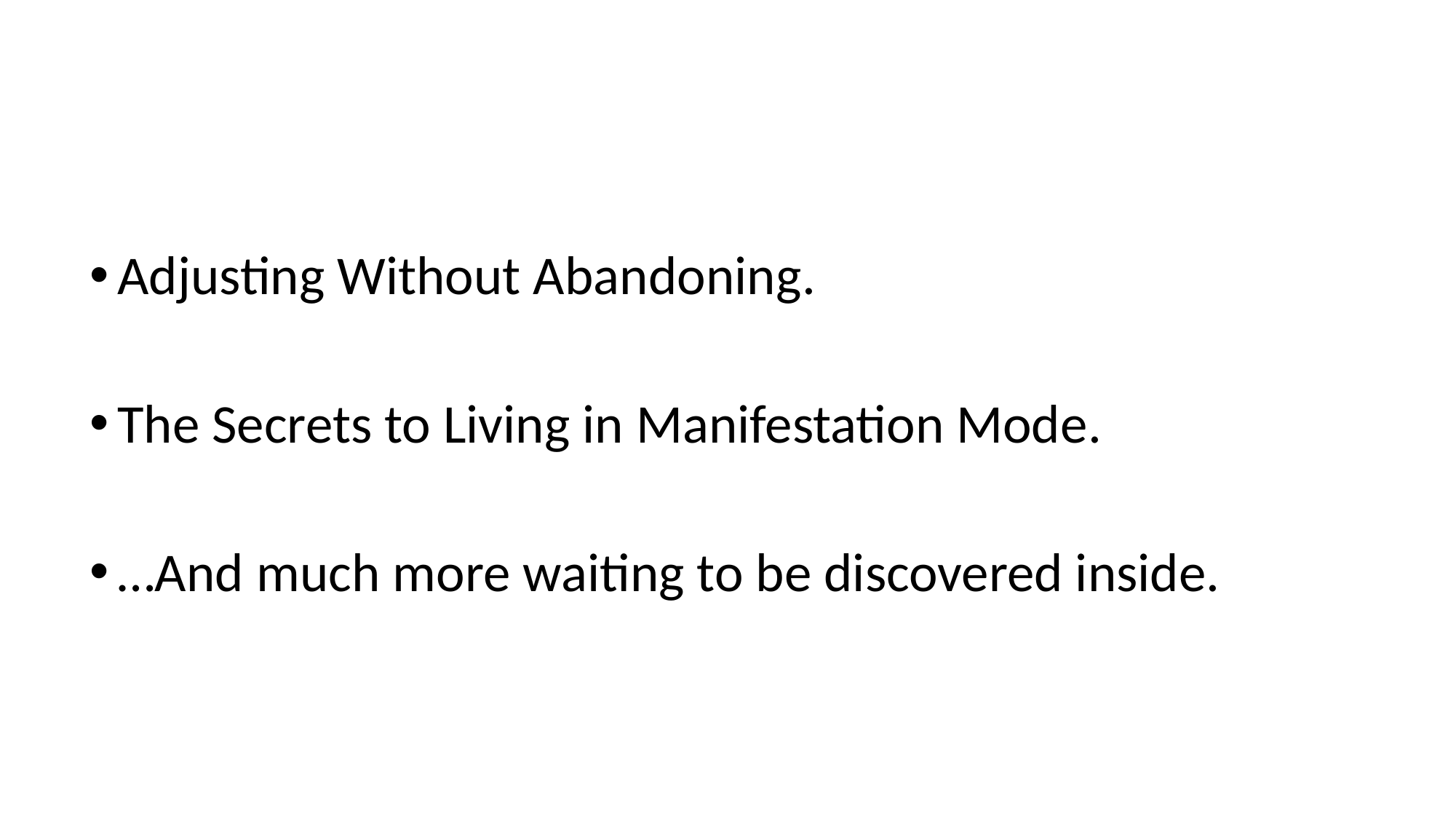

Adjusting Without Abandoning.

The Secrets to Living in Manifestation Mode.

…And much more waiting to be discovered inside.